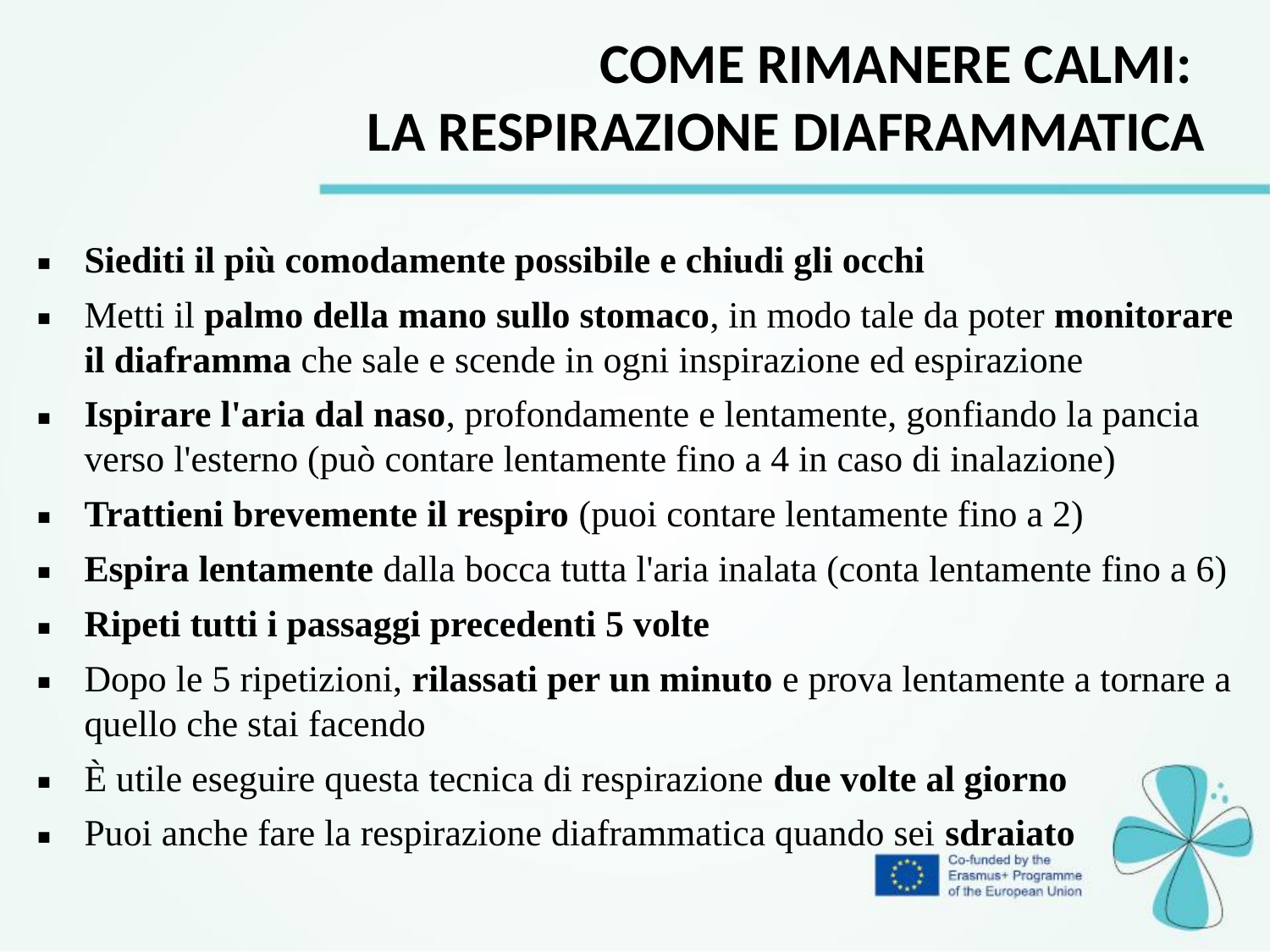

Come rimanere calmi:
LA RESPIRAZIONE diaframmaticA
Siediti il più comodamente possibile e chiudi gli occhi
Metti il palmo della mano sullo stomaco, in modo tale da poter monitorare il diaframma che sale e scende in ogni inspirazione ed espirazione
Ispirare l'aria dal naso, profondamente e lentamente, gonfiando la pancia verso l'esterno (può contare lentamente fino a 4 in caso di inalazione)
Trattieni brevemente il respiro (puoi contare lentamente fino a 2)
Espira lentamente dalla bocca tutta l'aria inalata (conta lentamente fino a 6)
Ripeti tutti i passaggi precedenti 5 volte
Dopo le 5 ripetizioni, rilassati per un minuto e prova lentamente a tornare a quello che stai facendo
È utile eseguire questa tecnica di respirazione due volte al giorno
Puoi anche fare la respirazione diaframmatica quando sei sdraiato